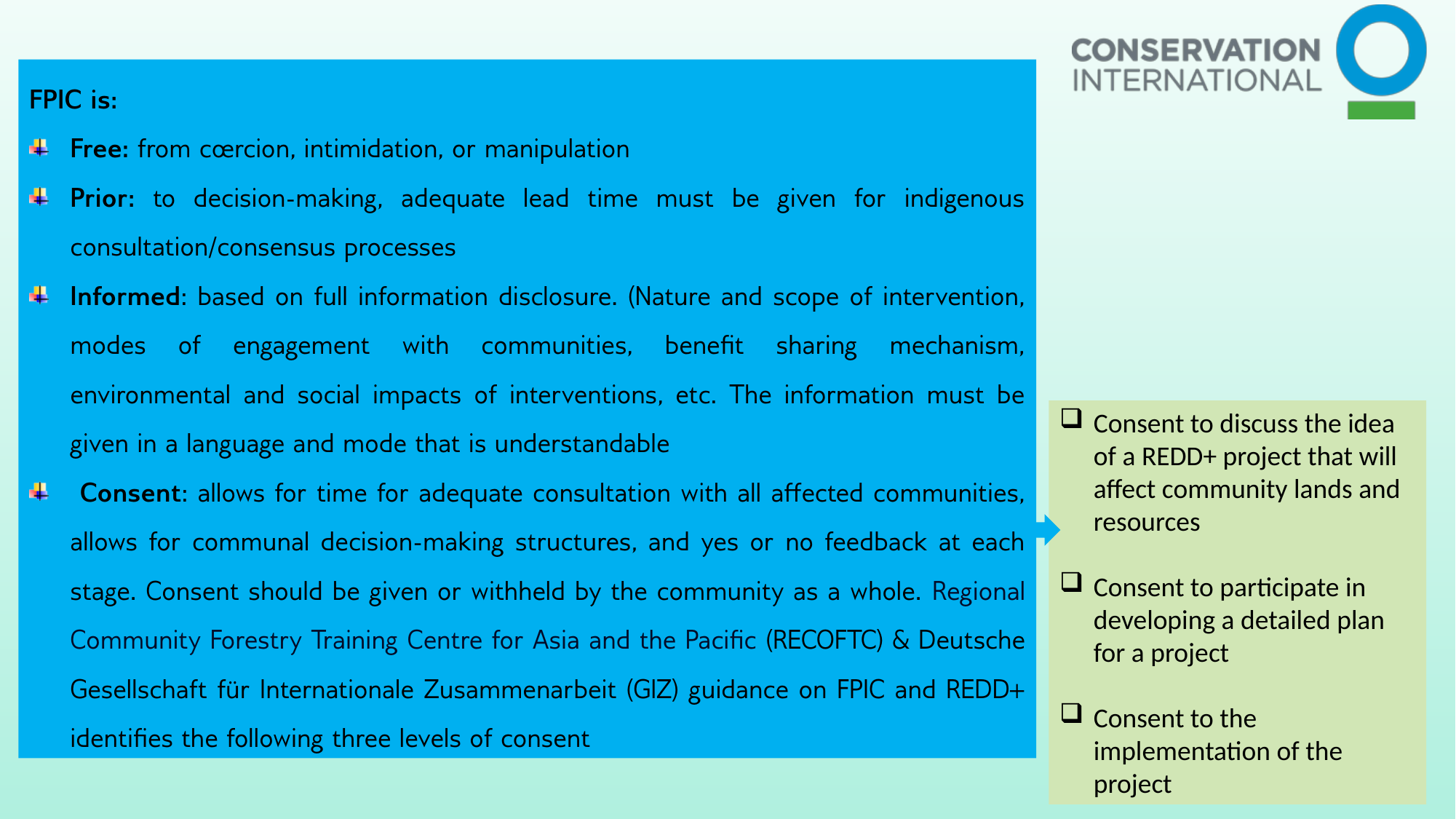

FPIC is:
Free: from coercion, intimidation, or manipulation
Prior: to decision-making, adequate lead time must be given for indigenous consultation/consensus processes
Informed: based on full information disclosure. (Nature and scope of intervention, modes of engagement with communities, benefit sharing mechanism, environmental and social impacts of interventions, etc. The information must be given in a language and mode that is understandable
 Consent: allows for time for adequate consultation with all affected communities, allows for communal decision-making structures, and yes or no feedback at each stage. Consent should be given or withheld by the community as a whole. Regional Community Forestry Training Centre for Asia and the Pacific (RECOFTC) & Deutsche Gesellschaft für Internationale Zusammenarbeit (GIZ) guidance on FPIC and REDD+ identifies the following three levels of consent

Consent to discuss the idea of a REDD+ project that will affect community lands and resources

Consent to participate in developing a detailed plan for a project

Consent to the implementation of the project